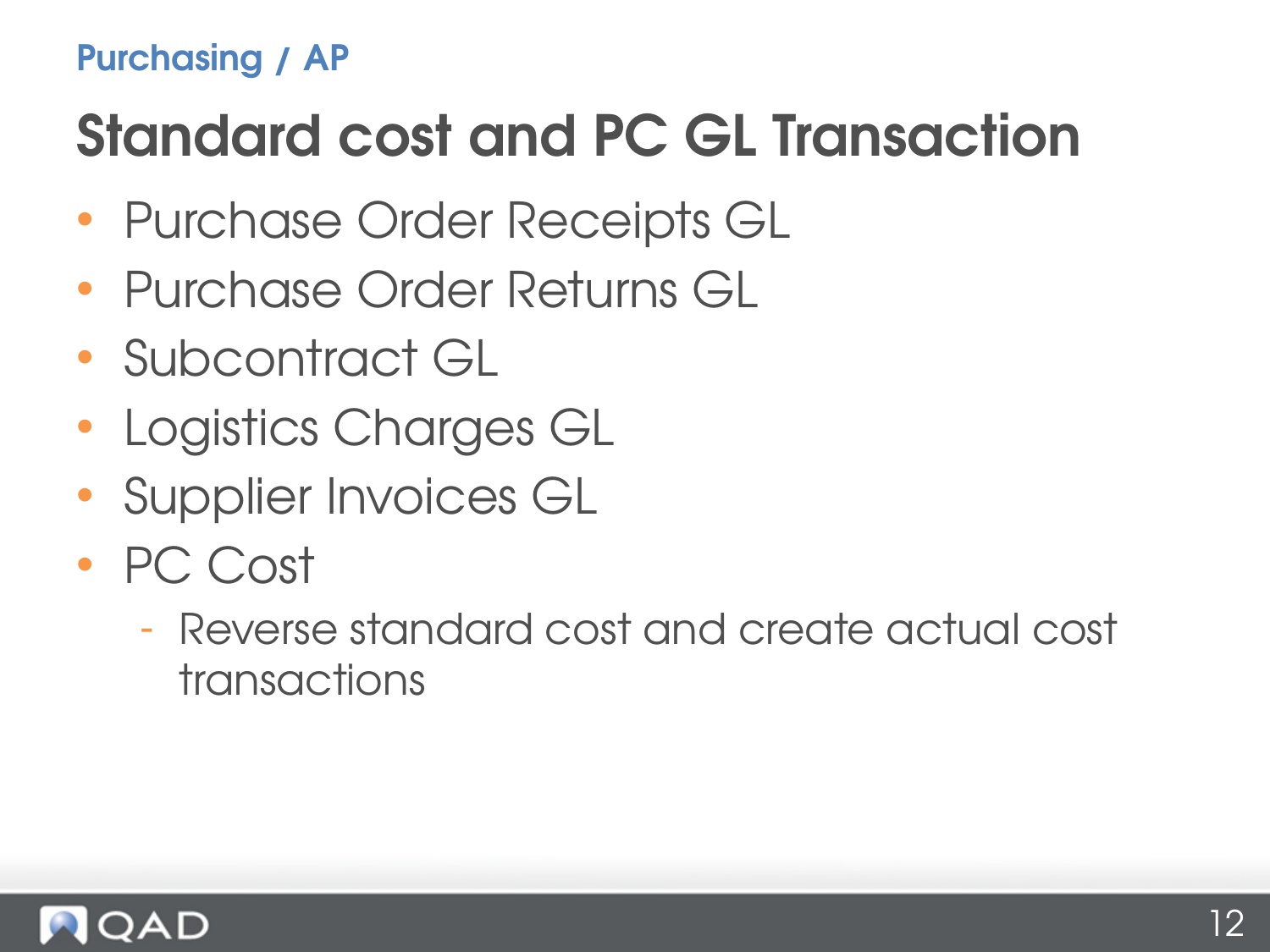

Purchasing / AP
# Standard cost and PC GL Transaction
Purchase Order Receipts GL
Purchase Order Returns GL
Subcontract GL
Logistics Charges GL
Supplier Invoices GL
PC Cost
Reverse standard cost and create actual cost transactions
12